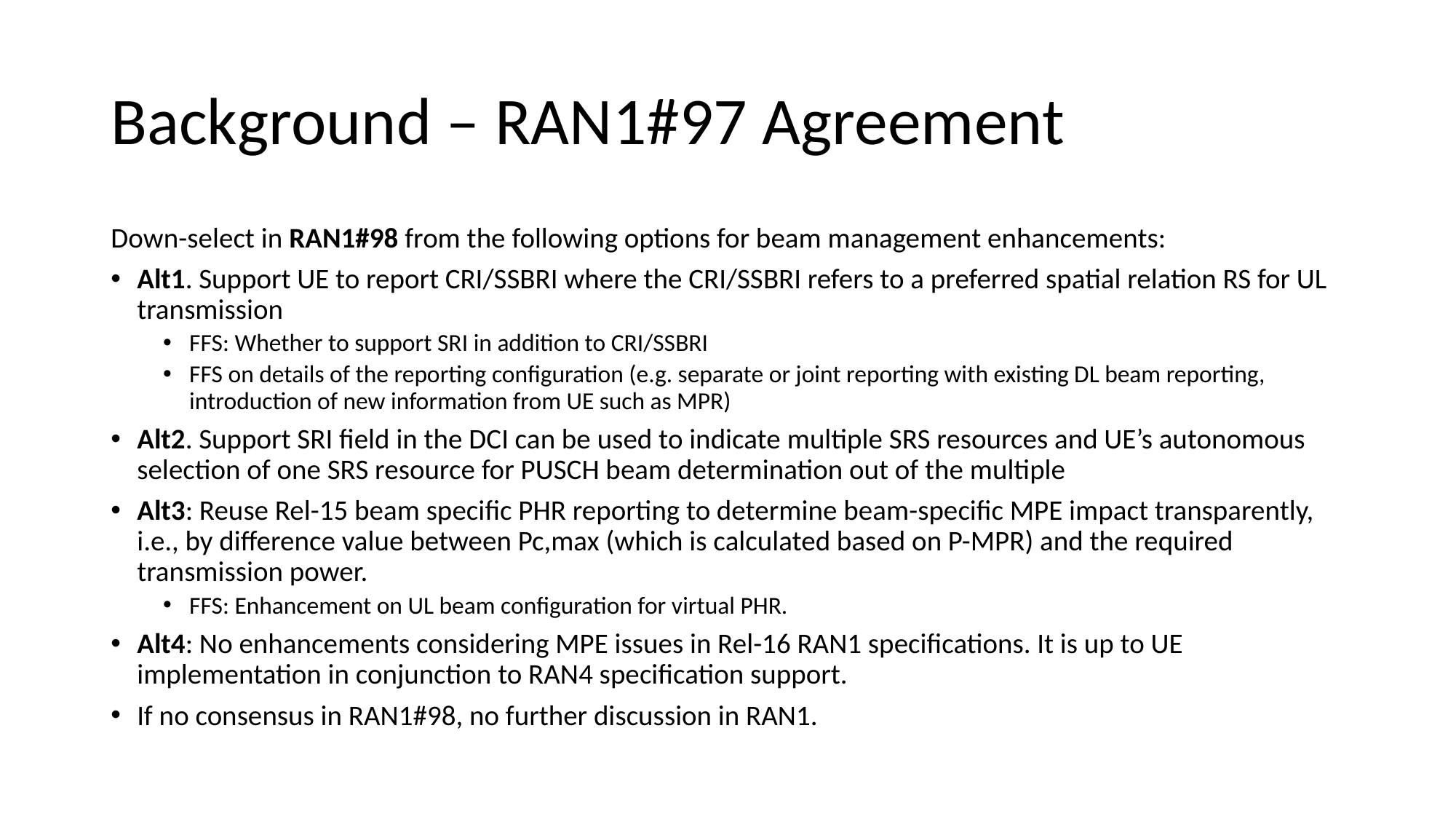

# Background – RAN1#97 Agreement
Down-select in RAN1#98 from the following options for beam management enhancements:
Alt1. Support UE to report CRI/SSBRI where the CRI/SSBRI refers to a preferred spatial relation RS for UL transmission
FFS: Whether to support SRI in addition to CRI/SSBRI
FFS on details of the reporting configuration (e.g. separate or joint reporting with existing DL beam reporting, introduction of new information from UE such as MPR)
Alt2. Support SRI field in the DCI can be used to indicate multiple SRS resources and UE’s autonomous selection of one SRS resource for PUSCH beam determination out of the multiple
Alt3: Reuse Rel-15 beam specific PHR reporting to determine beam-specific MPE impact transparently, i.e., by difference value between Pc,max (which is calculated based on P-MPR) and the required transmission power.
FFS: Enhancement on UL beam configuration for virtual PHR.
Alt4: No enhancements considering MPE issues in Rel-16 RAN1 specifications. It is up to UE implementation in conjunction to RAN4 specification support.
If no consensus in RAN1#98, no further discussion in RAN1.